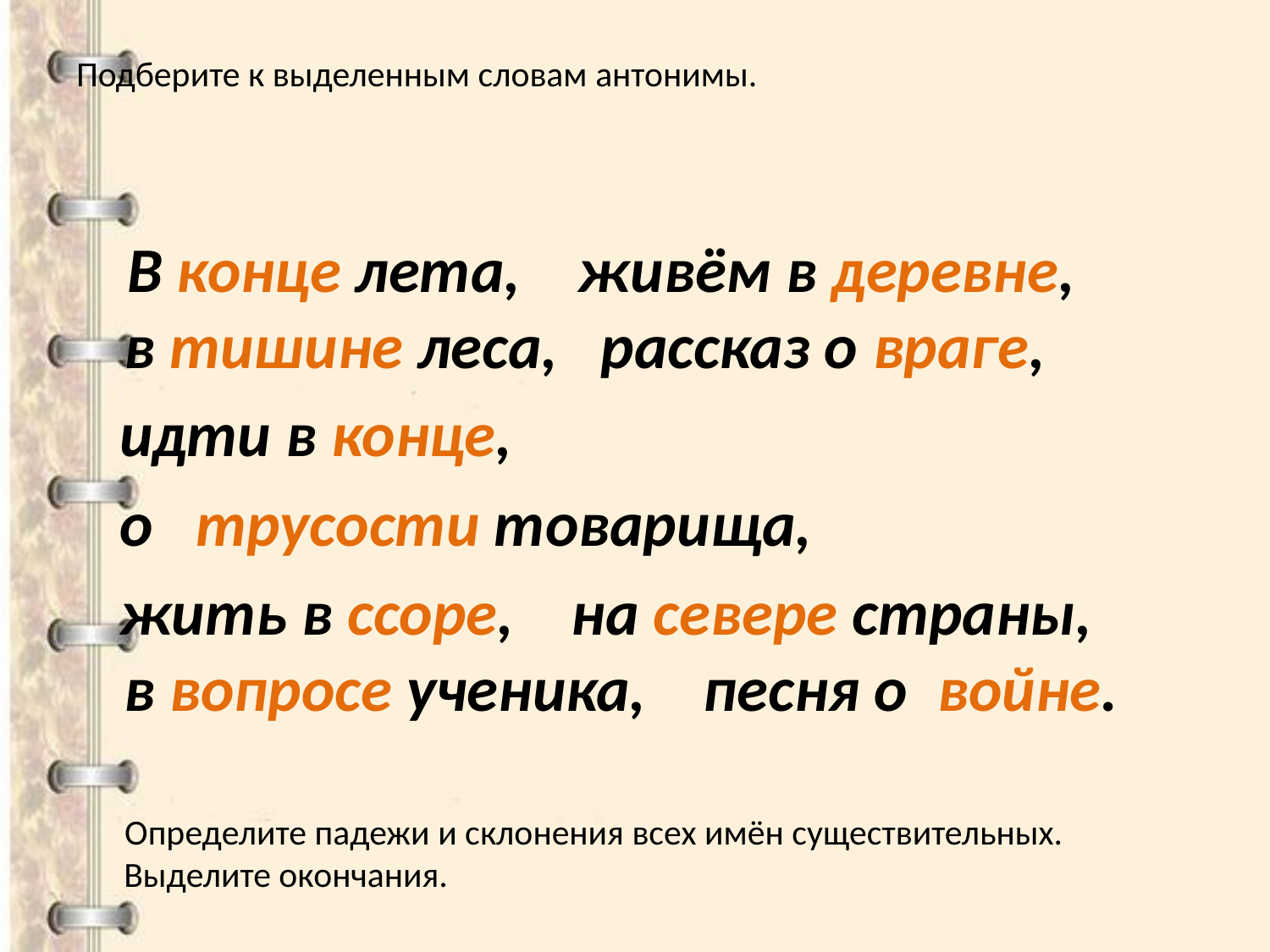

# Подберите к выделенным словам антонимы.
    В конце лета,    живём в деревне,   в тишине леса,   рассказ о враге,
   идти в конце,
   о   трусости товарища,
   жить в ссоре,    на севере страны, в вопросе ученика,    песня о  войне.

      Определите падежи и склонения всех имён существительных. Выделите окончания.